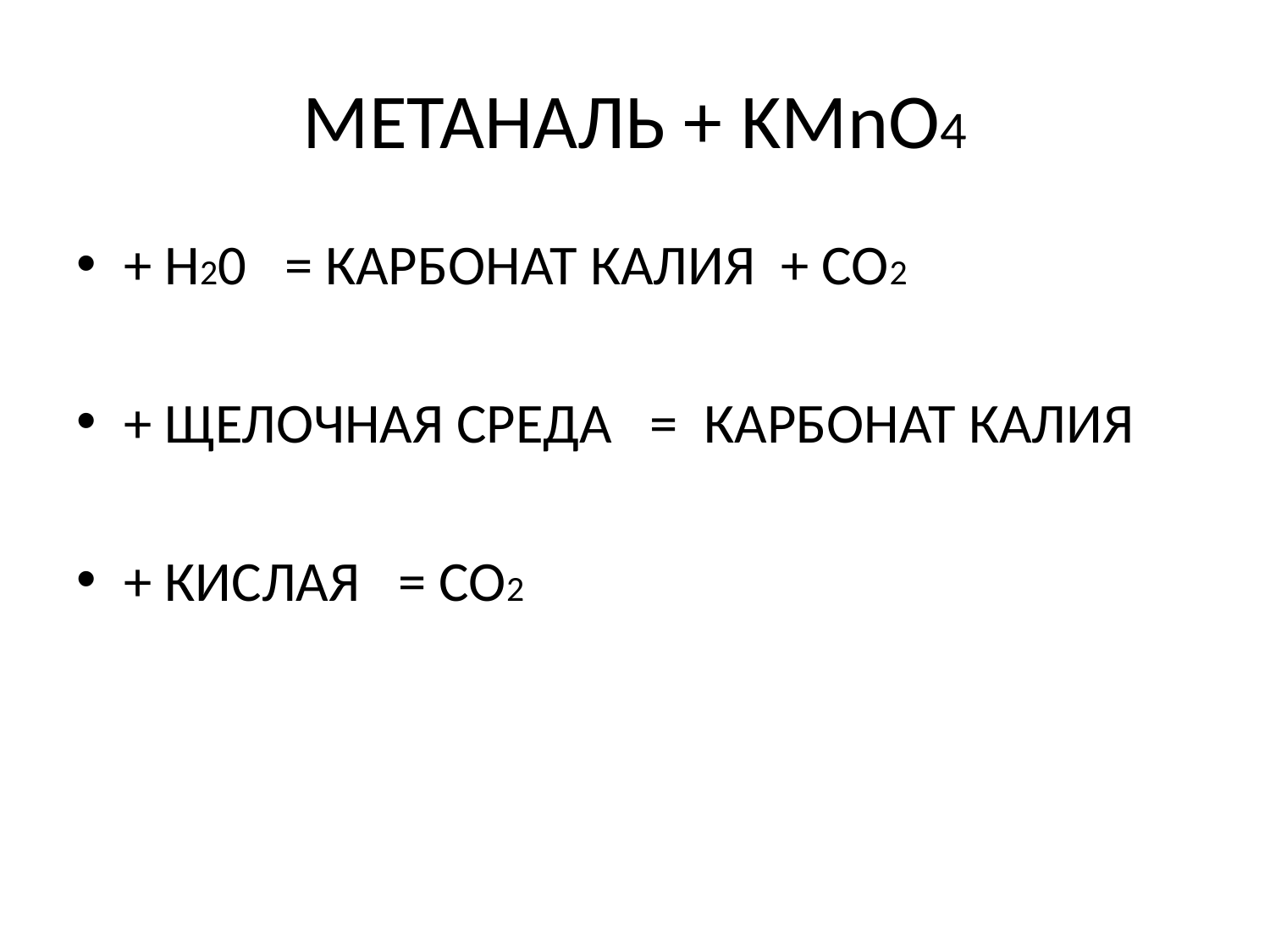

# МЕТАНАЛЬ + KMnO4
+ H20   = КАРБОНАТ КАЛИЯ  + СО2

+ ЩЕЛОЧНАЯ СРЕДА   =  КАРБОНАТ КАЛИЯ

+ КИСЛАЯ   = СО2